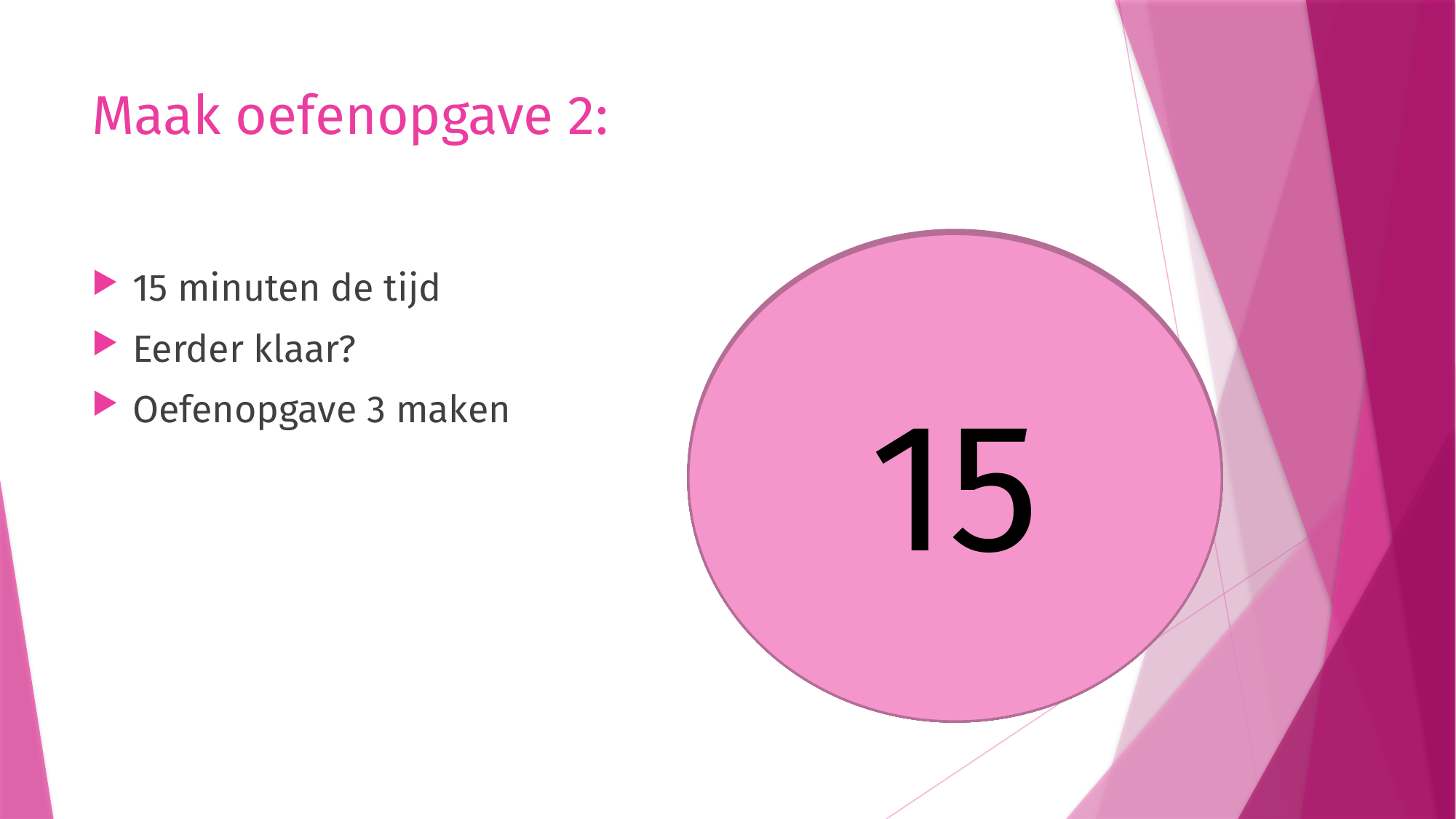

# Maak oefenopgave 2:
10
14
9
8
15
13
12
11
5
6
7
4
3
1
2
15 minuten de tijd
Eerder klaar?
Oefenopgave 3 maken